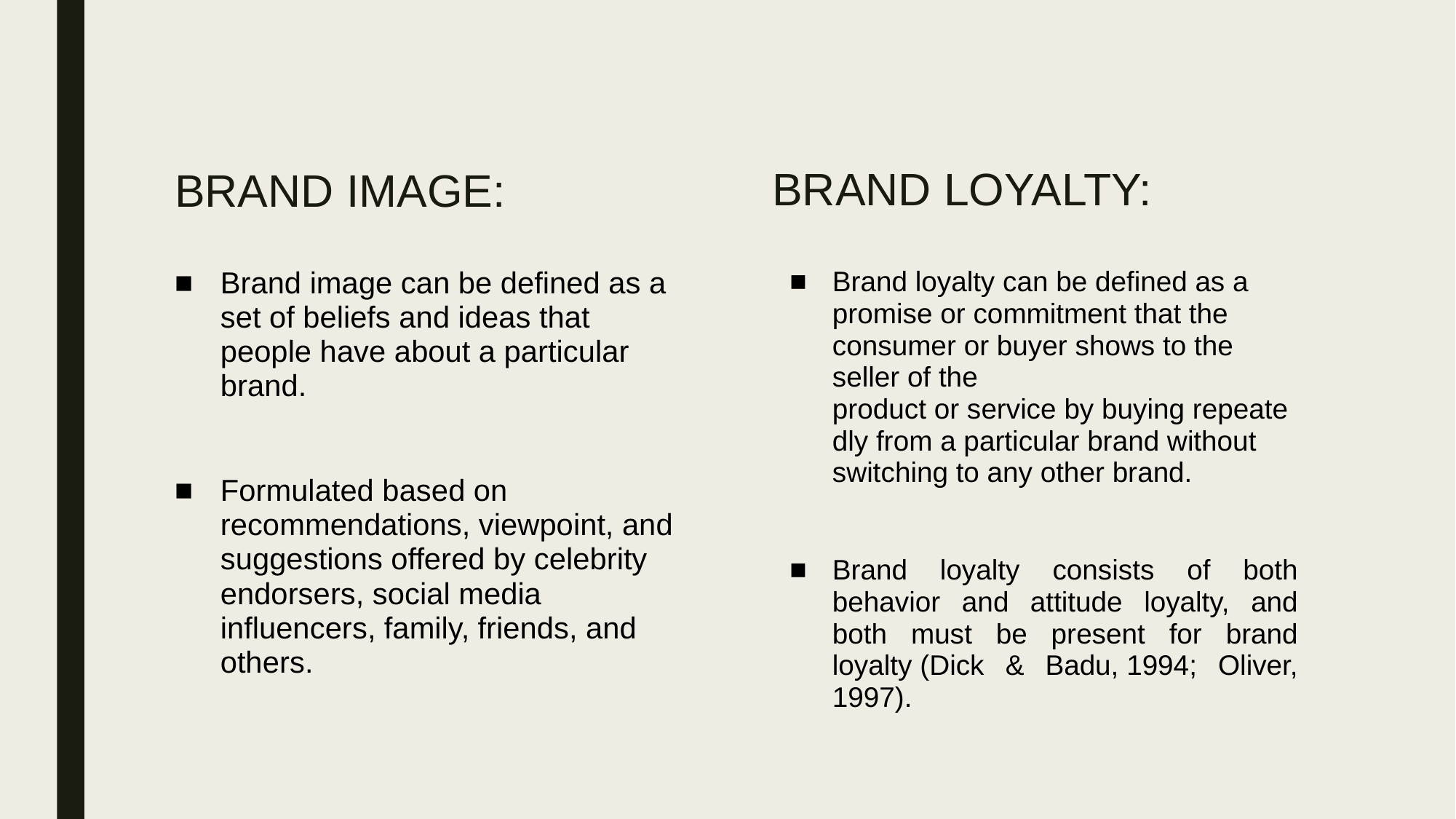

BRAND LOYALTY:
BRAND IMAGE:
Brand image can be defined as a set of beliefs and ideas that people have about a particular brand.

Formulated based on recommendations, viewpoint, and suggestions offered by celebrity endorsers, social media influencers, family, friends, and others.

Brand loyalty can be defined as a promise or commitment that the consumer or buyer shows to the seller of the product or service by buying repeatedly from a particular brand without switching to any other brand.

Brand loyalty consists of both behavior and attitude loyalty, and both must be present for brand loyalty (Dick & Badu, 1994; Oliver, 1997).